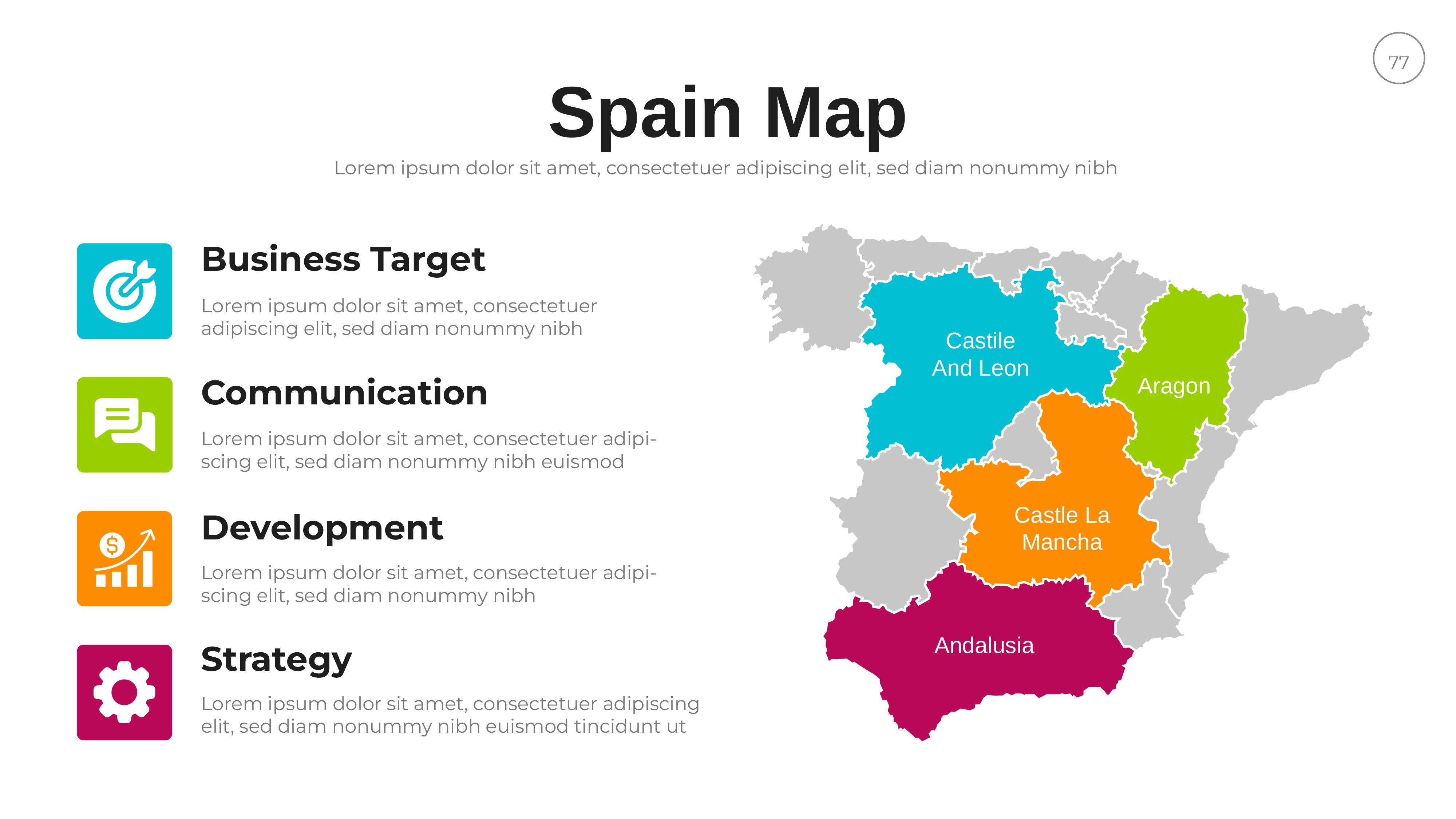

Spain Map
Lorem ipsum dolor sit amet, consectetuer adipiscing elit, sed diam nonummy nibh

Business Target

Lorem ipsum dolor sit amet, consectetuer
adipiscing elit, sed diam nonummy nibh

Castile
And Leon
Communication
Aragon

Lorem ipsum dolor sit amet, consectetuer adipi-
scing elit, sed diam nonummy nibh euismod

Castle La
Mancha
Development

Lorem ipsum dolor sit amet, consectetuer adipi-
scing elit, sed diam nonummy nibh

Andalusia
Strategy

Lorem ipsum dolor sit amet, consectetuer adipiscing elit, sed diam nonummy nibh euismod tincidunt ut